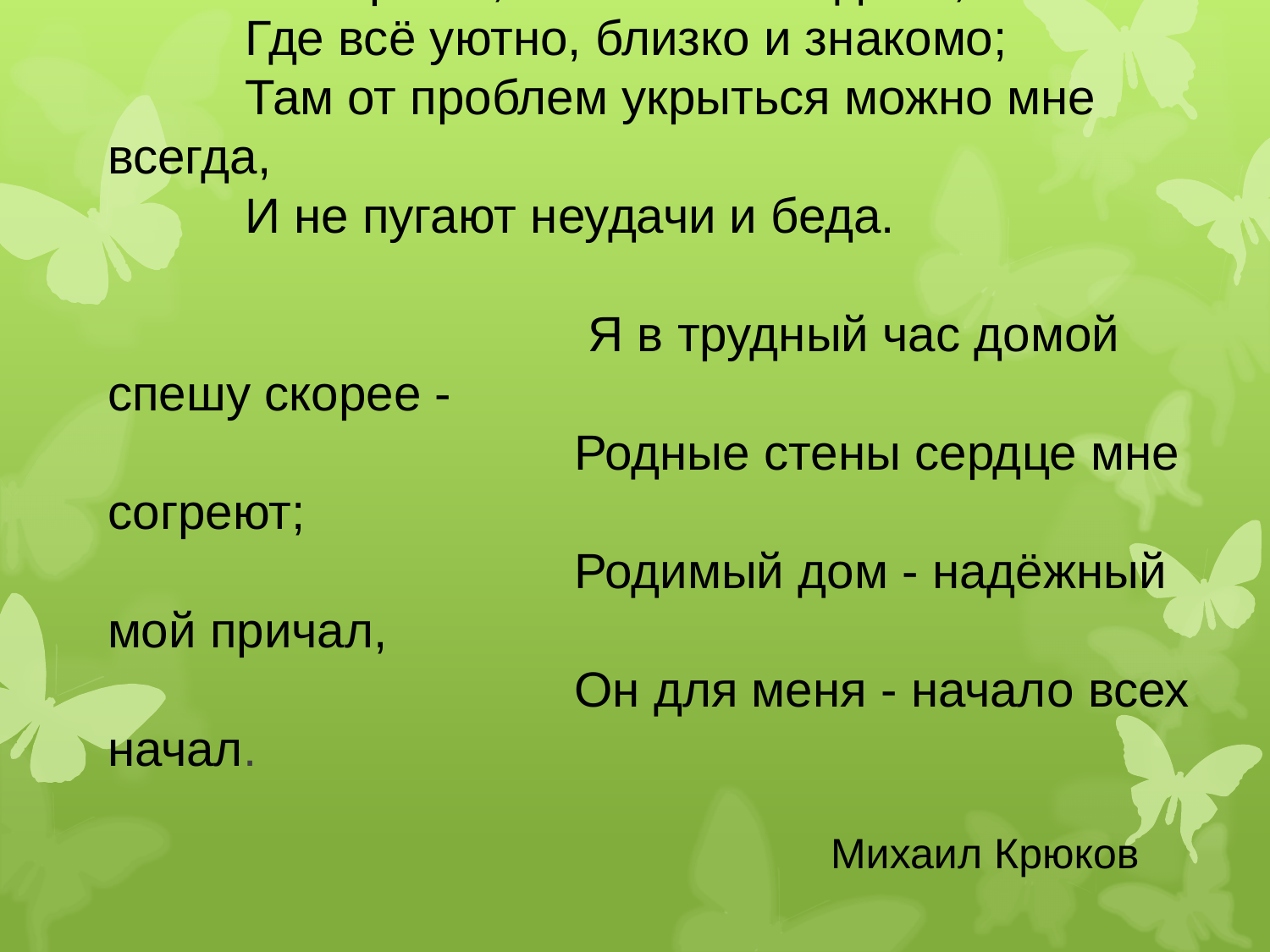

# Как хорошо, легко бывает дома, Где всё уютно, близко и знакомо; Там от проблем укрыться можно мне   всегда, И не пугают неудачи и беда. Я в трудный час домой спешу скорее - Родные стены сердце мне согреют; Родимый дом - надёжный мой причал, Он для меня - начало всех начал. Михаил Крюков